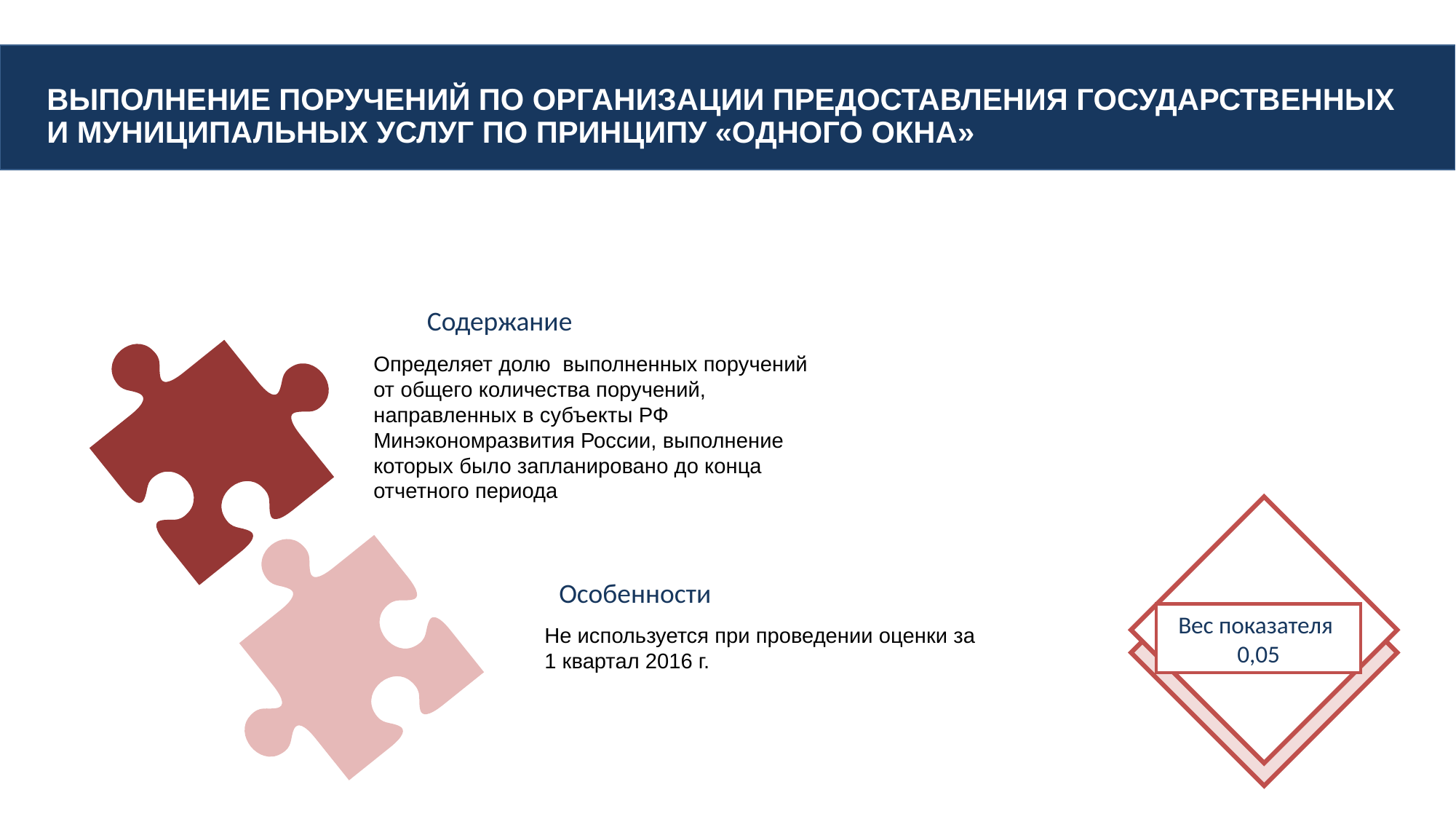

Выполнение поручений по организации предоставления государственных и муниципальных услуг по принципу «одного окна»

Содержание
Определяет долю  выполненных поручений от общего количества поручений, направленных в субъекты РФ Минэкономразвития России, выполнение которых было запланировано до конца отчетного периода

Особенности
Не используется при проведении оценки за 1 квартал 2016 г.
Вес показателя
0,05